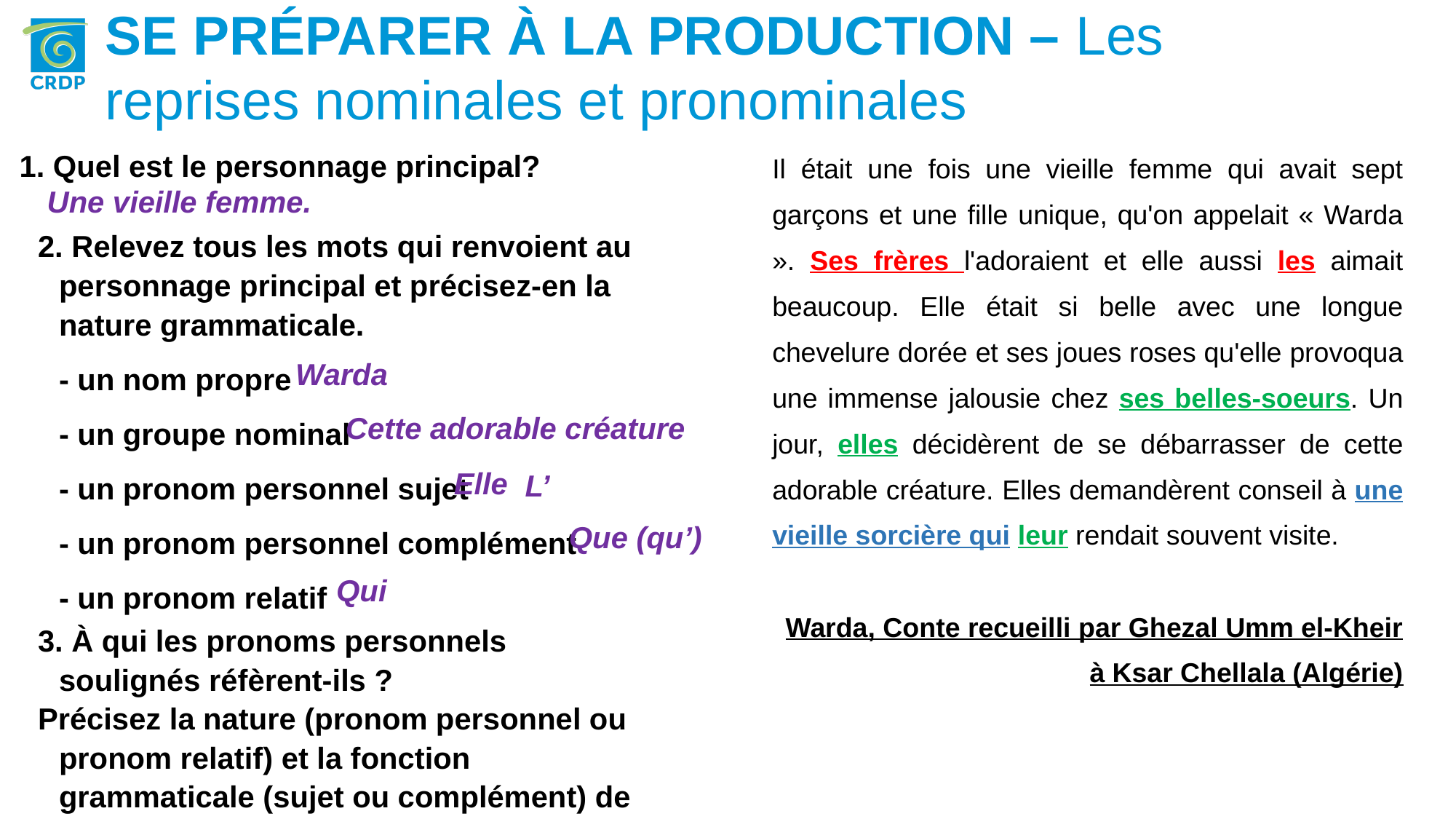

SE PRÉPARER À LA PRODUCTION – Les reprises nominales et pronominales
| Il était une fois une vieille femme qui avait sept garçons et une fille unique, qu'on appelait « Warda ». Ses frères l'adoraient et elle aussi les aimait beaucoup. Elle était si belle avec une longue chevelure dorée et ses joues roses qu'elle provoqua une immense jalousie chez ses belles-soeurs. Un jour, elles décidèrent de se débarrasser de cette adorable créature. Elles demandèrent conseil à une vieille sorcière qui leur rendait souvent visite. Warda, Conte recueilli par Ghezal Umm el-Kheir à Ksar Chellala (Algérie) |
| --- |
1. Quel est le personnage principal?
| Il était une fois une vieille femme qui avait sept garçons et une fille unique, qu'on appelait « Warda ». Ses frères l'adoraient et elle aussi les aimait beaucoup. Elle était si belle avec une longue chevelure dorée et ses joues roses qu'elle provoqua une immense jalousie chez ses belles-soeurs. Un jour, elles décidèrent de se débarrasser de cette adorable créature. Elles demandèrent conseil à une vieille sorcière qui leur rendait souvent visite. Warda, Conte recueilli par Ghezal Umm el-Kheir à Ksar Chellala (Algérie) |
| --- |
Une vieille femme.
2. Relevez tous les mots qui renvoient au personnage principal et précisez-en la nature grammaticale.
	- un nom propre
	- un groupe nominal
	- un pronom personnel sujet
	- un pronom personnel complément
	- un pronom relatif
Warda
Cette adorable créature
Elle
L’
Que (qu’)
Qui
3. À qui les pronoms personnels soulignés réfèrent-ils ?
Précisez la nature (pronom personnel ou pronom relatif) et la fonction grammaticale (sujet ou complément) de chaque pronom.